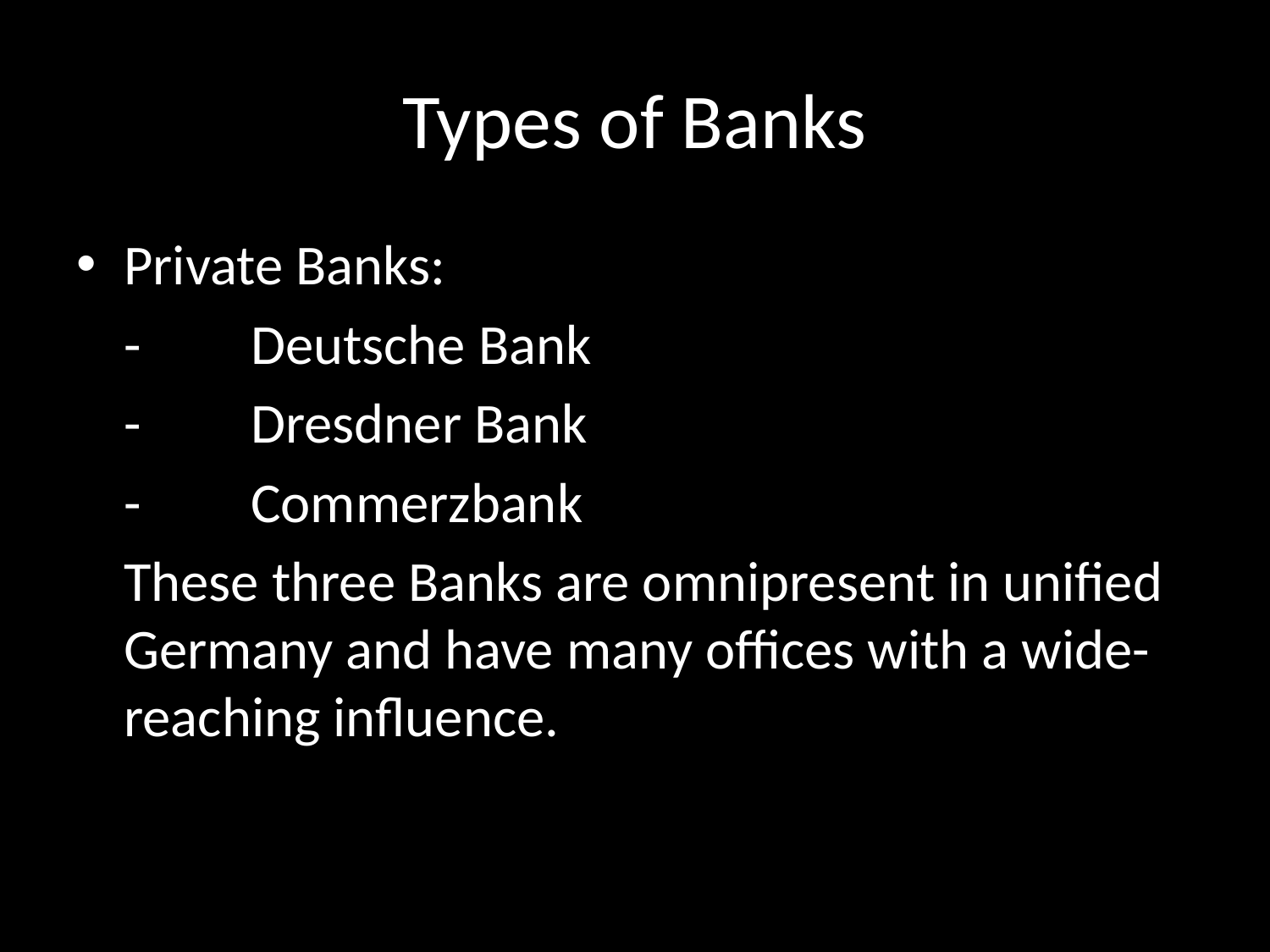

# Types of Banks
Private Banks:
	-	Deutsche Bank
	-	Dresdner Bank
	-	Commerzbank
	These three Banks are omnipresent in unified Germany and have many offices with a wide-reaching influence.